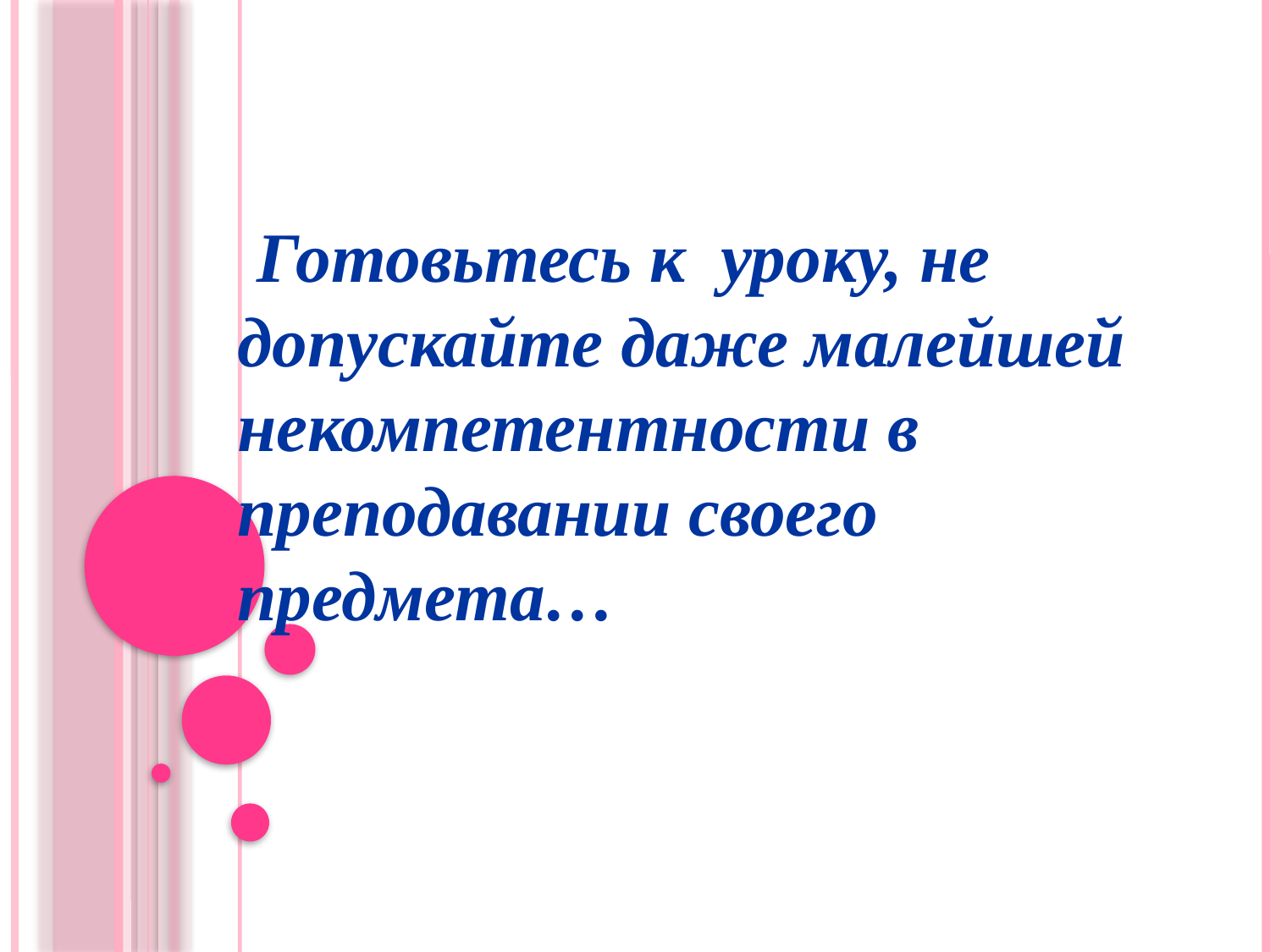

Готовьтесь к  уроку, не допускайте даже малейшей некомпетентности в преподавании своего предмета…
#